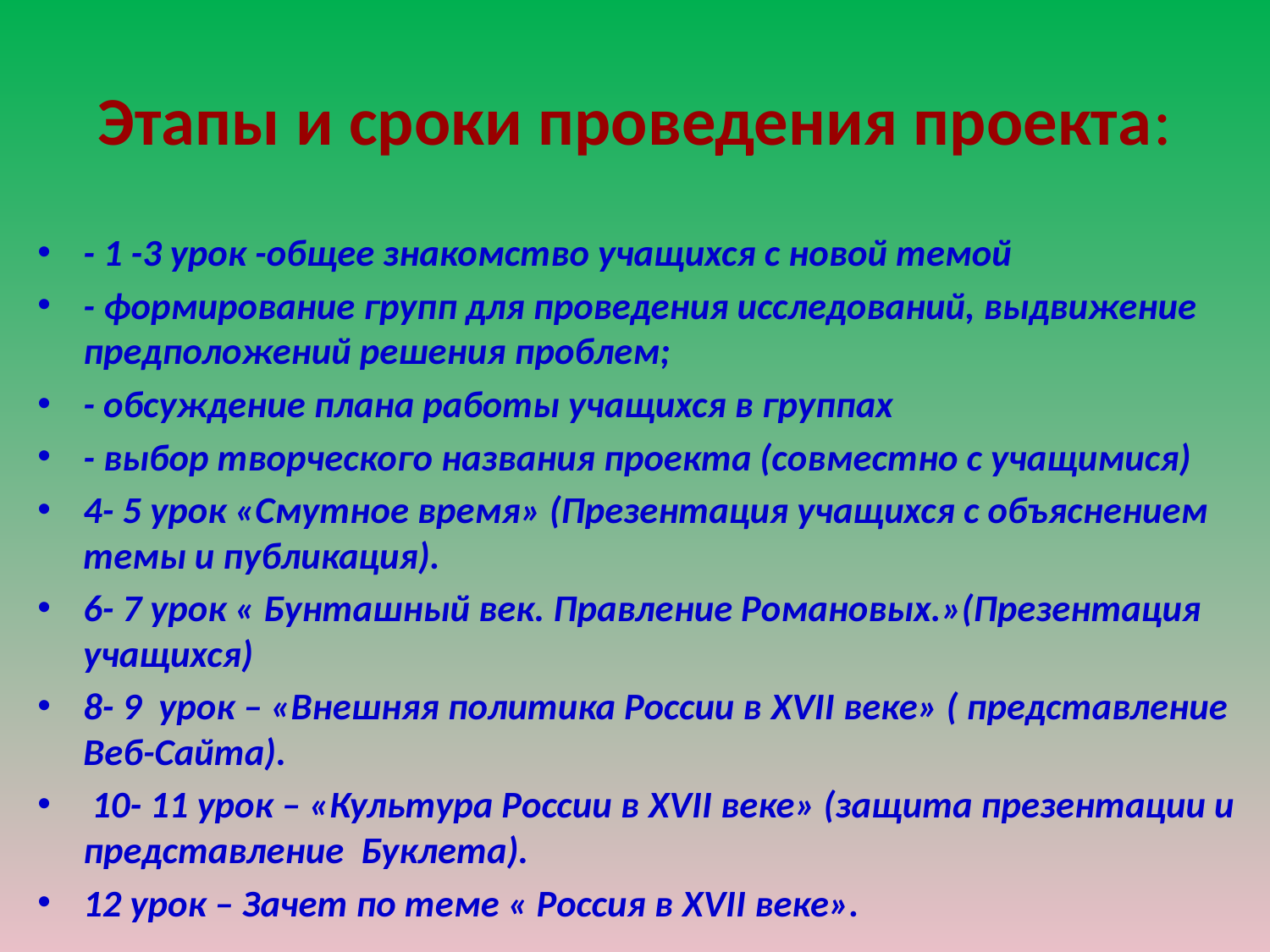

# Этапы и сроки проведения проекта:
- 1 -3 урок -общее знакомство учащихся с новой темой
- формирование групп для проведения исследований, выдвижение предположений решения проблем;
- обсуждение плана работы учащихся в группах
- выбор творческого названия проекта (совместно с учащимися)
4- 5 урок «Смутное время» (Презентация учащихся с объяснением темы и публикация).
6- 7 урок « Бунташный век. Правление Романовых.»(Презентация учащихся)
8- 9  урок – «Внешняя политика России в XVII веке» ( представление Веб-Сайта).
 10- 11 урок – «Культура России в XVII веке» (защита презентации и представление  Буклета).
12 урок – Зачет по теме « Россия в XVII веке».